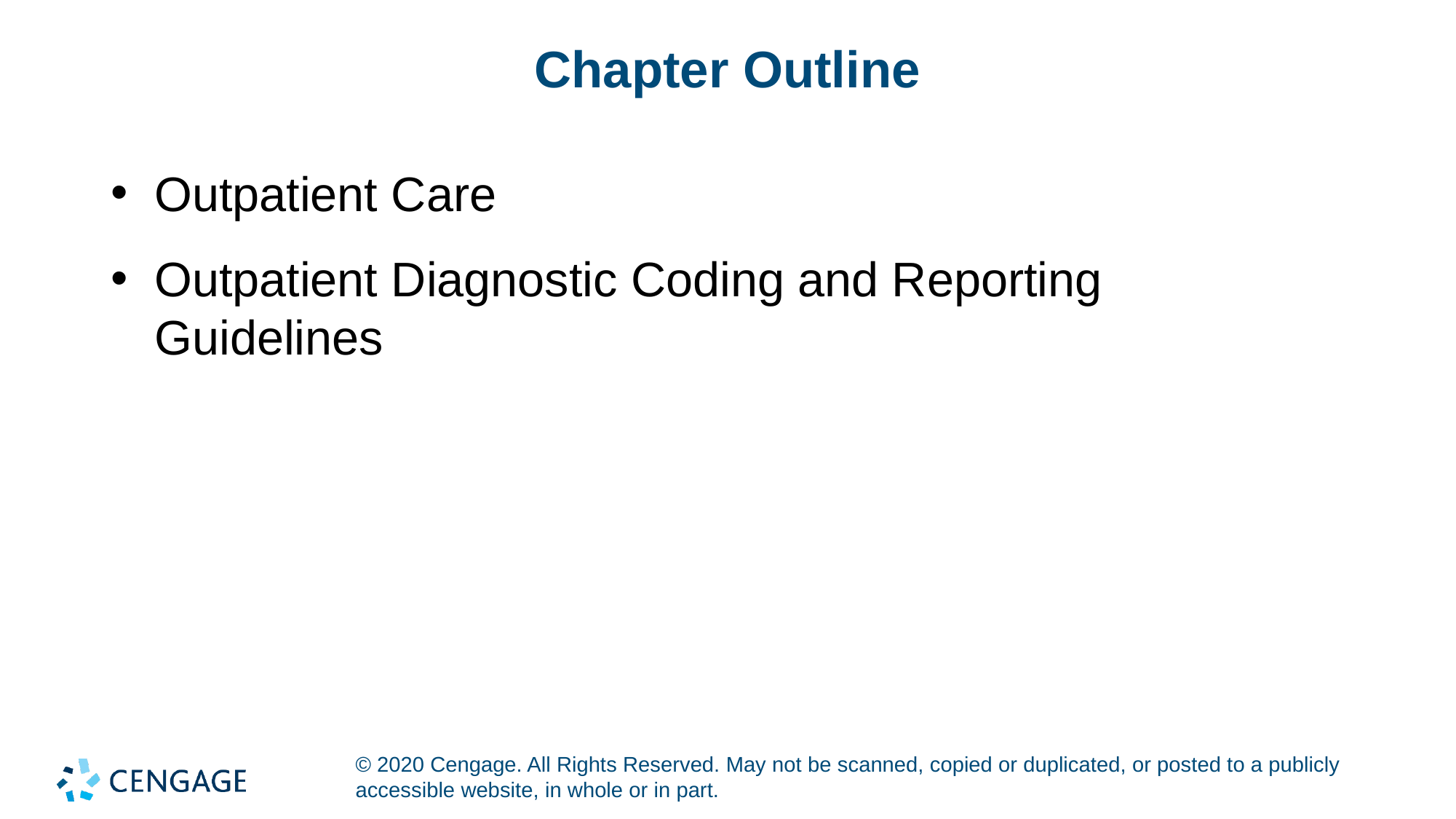

# Chapter Outline
Outpatient Care
Outpatient Diagnostic Coding and Reporting Guidelines